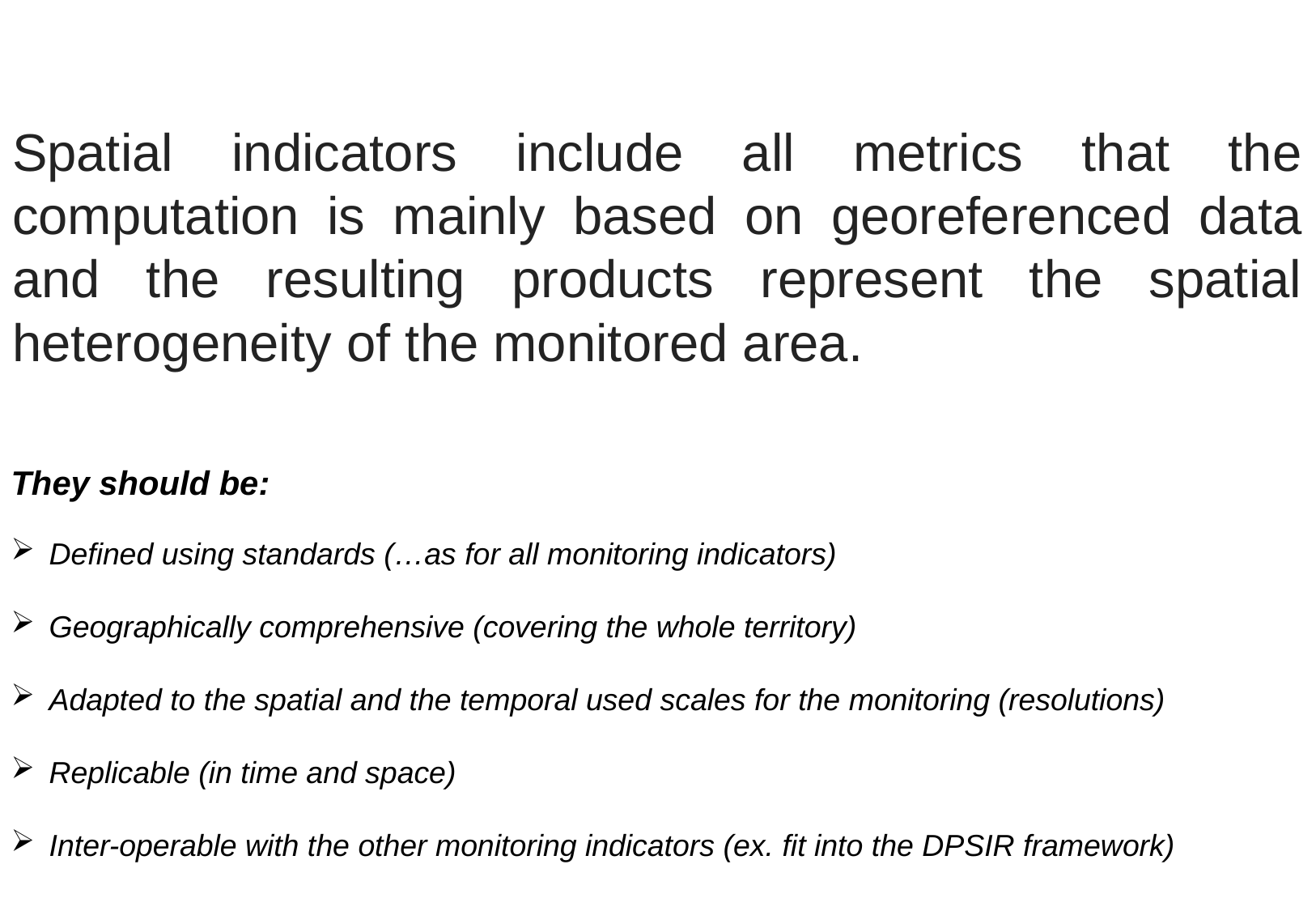

Spatial indicators include all metrics that the computation is mainly based on georeferenced data and the resulting products represent the spatial heterogeneity of the monitored area.
They should be:

Defined using standards (…as for all monitoring indicators)

Geographically comprehensive (covering the whole territory)

Adapted to the spatial and the temporal used scales for the monitoring (resolutions)

Replicable (in time and space)

Inter-operable with the other monitoring indicators (ex. fit into the DPSIR framework)